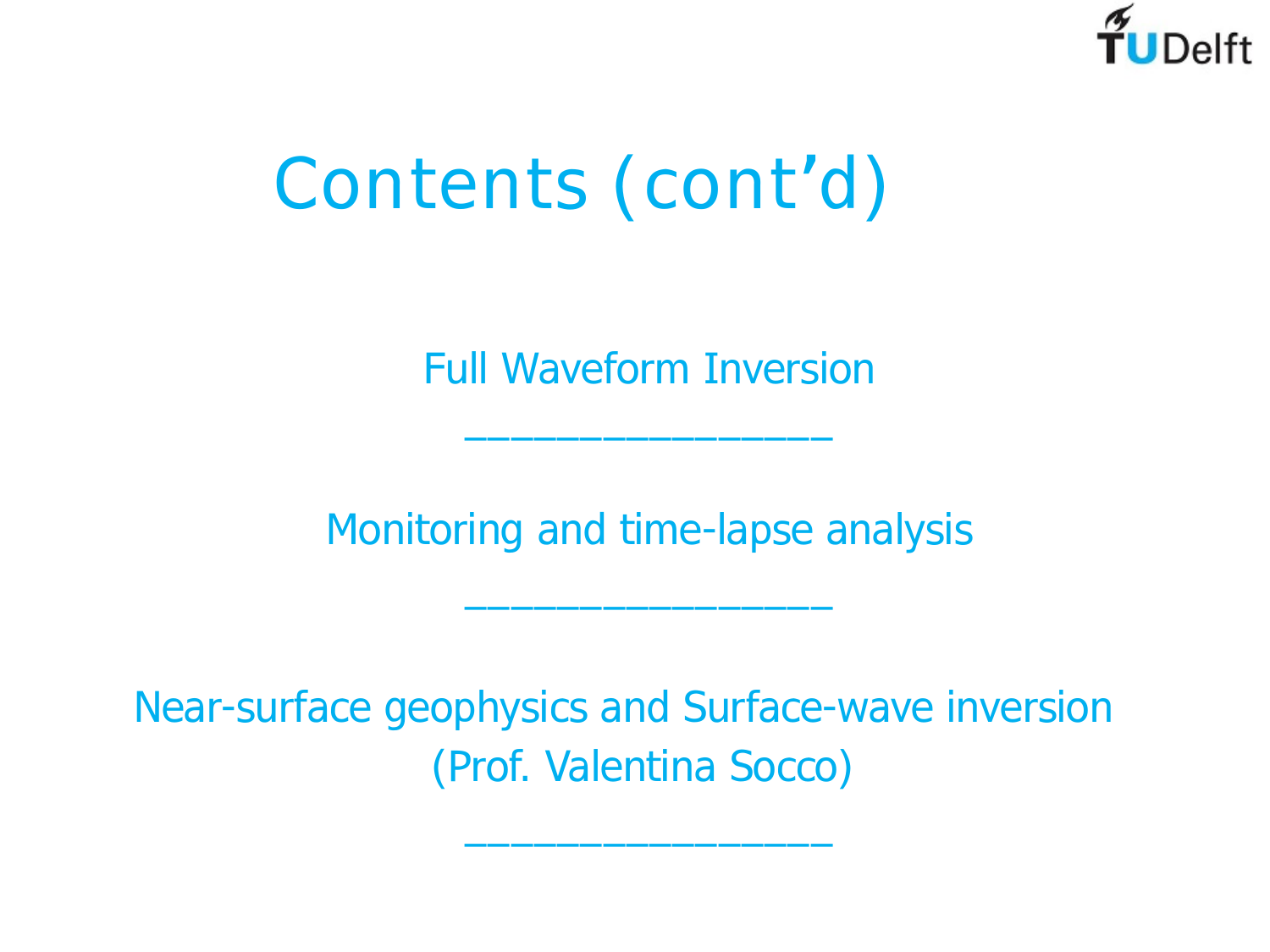

# Contents (cont’d)
Full Waveform Inversion
________________

Monitoring and time-lapse analysis
________________

  Near-surface geophysics and Surface-wave inversion
(Prof. Valentina Socco)
________________